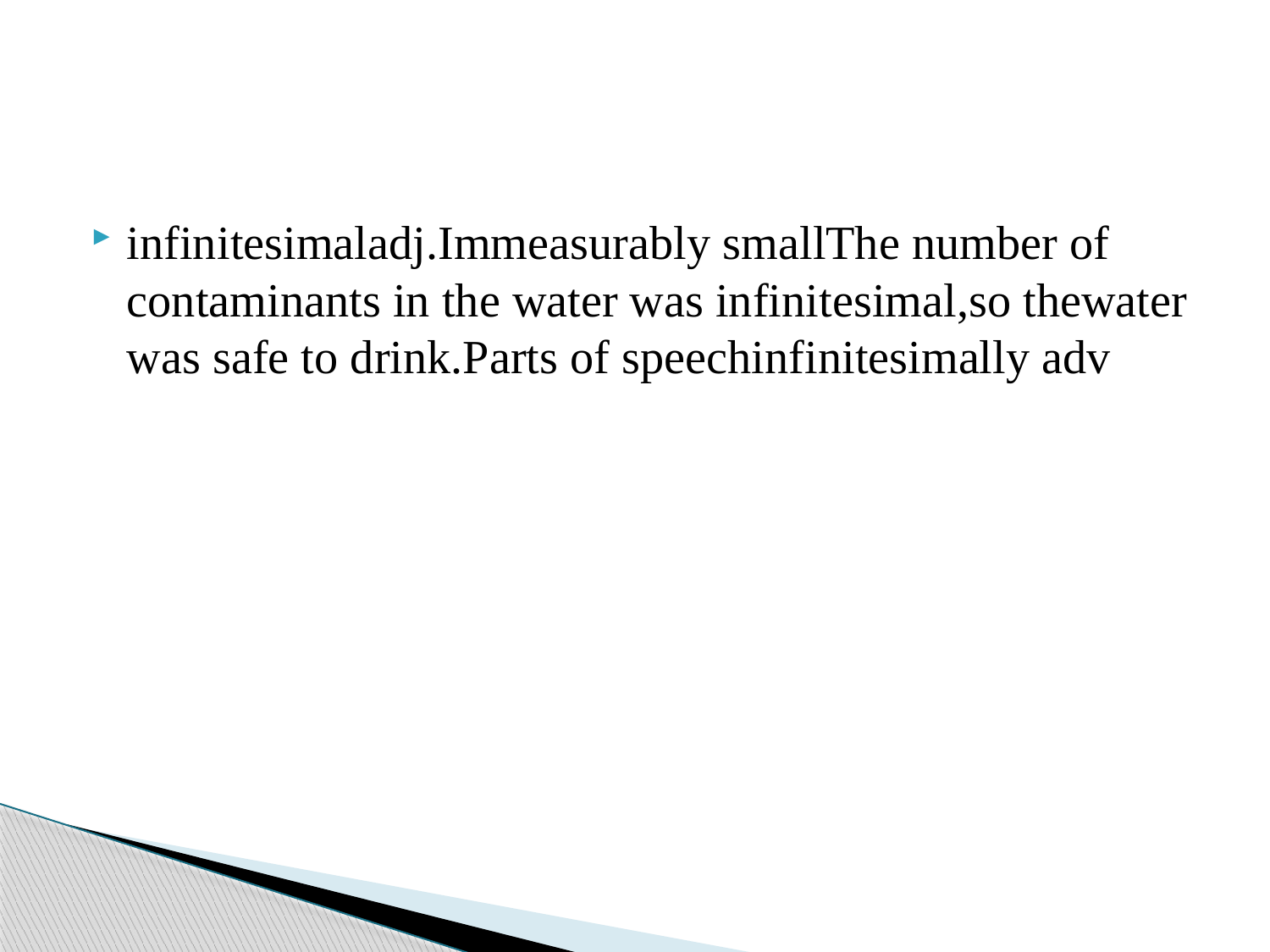

#
infinitesimaladj.Immeasurably smallThe number of contaminants in the water was infinitesimal,so thewater was safe to drink.Parts of speechinfinitesimally adv